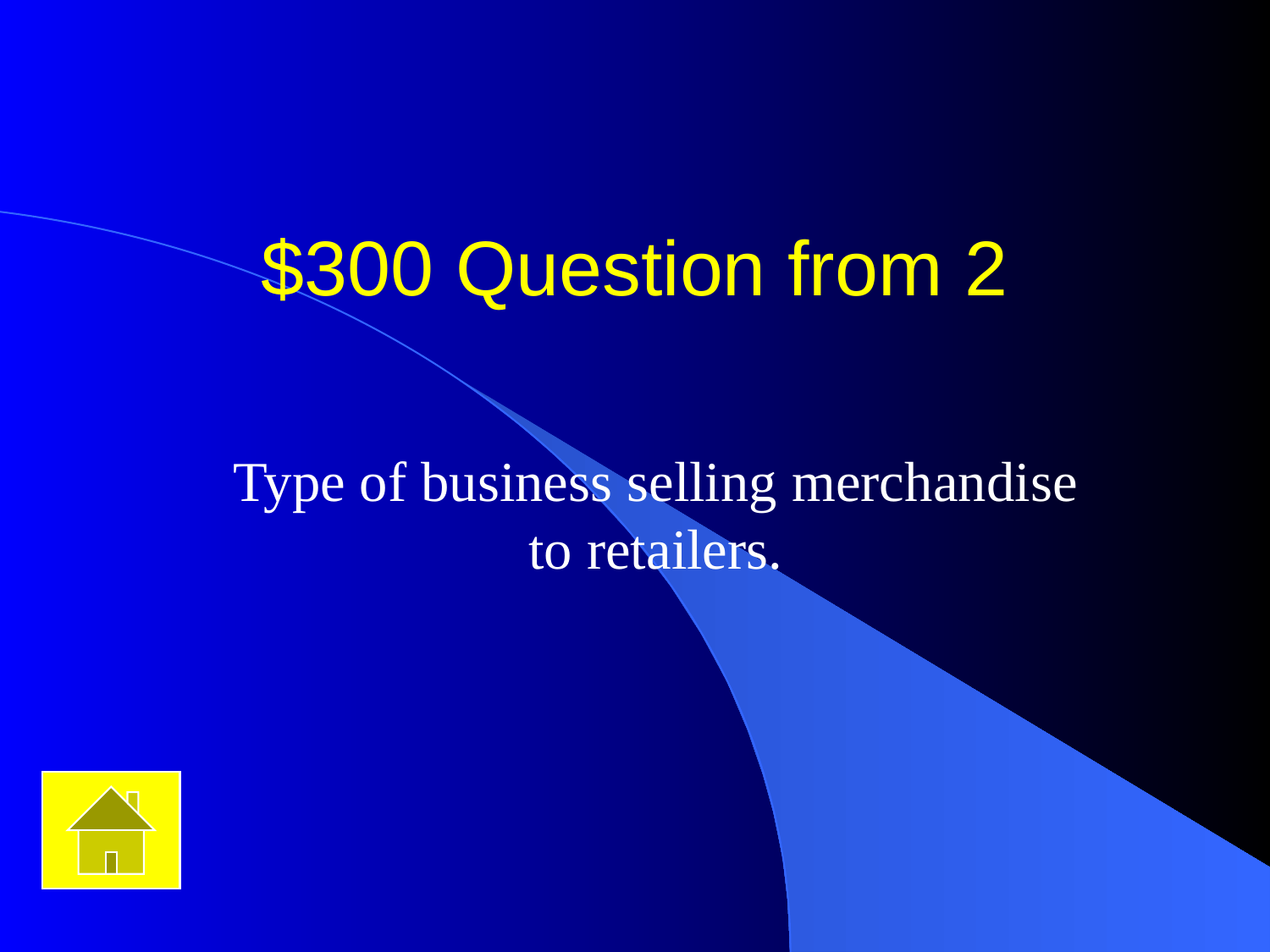

# $300 Question from 2
Type of business selling merchandise to retailers.